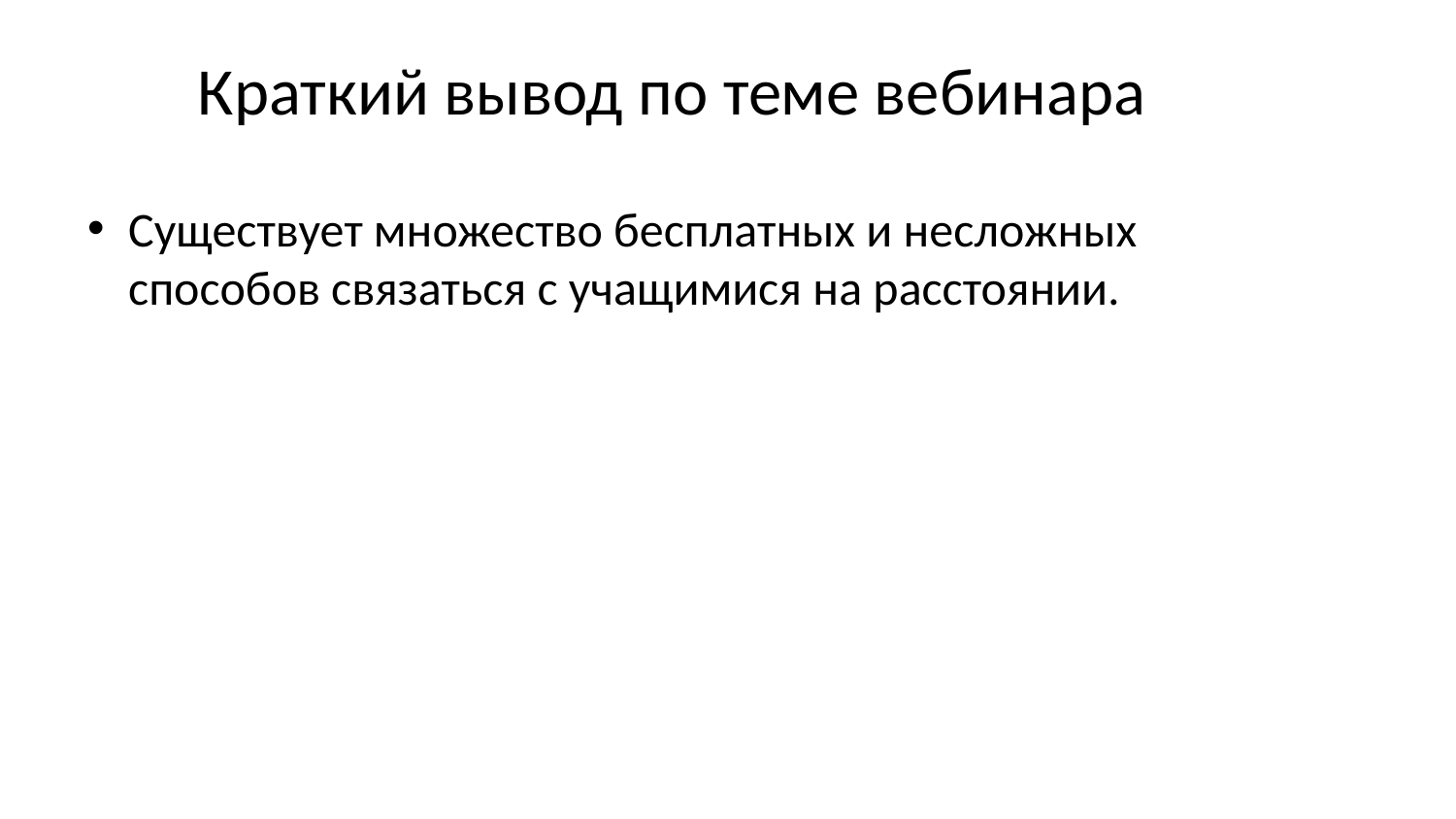

# Краткий вывод по теме вебинара
Существует множество бесплатных и несложных способов связаться с учащимися на расстоянии.